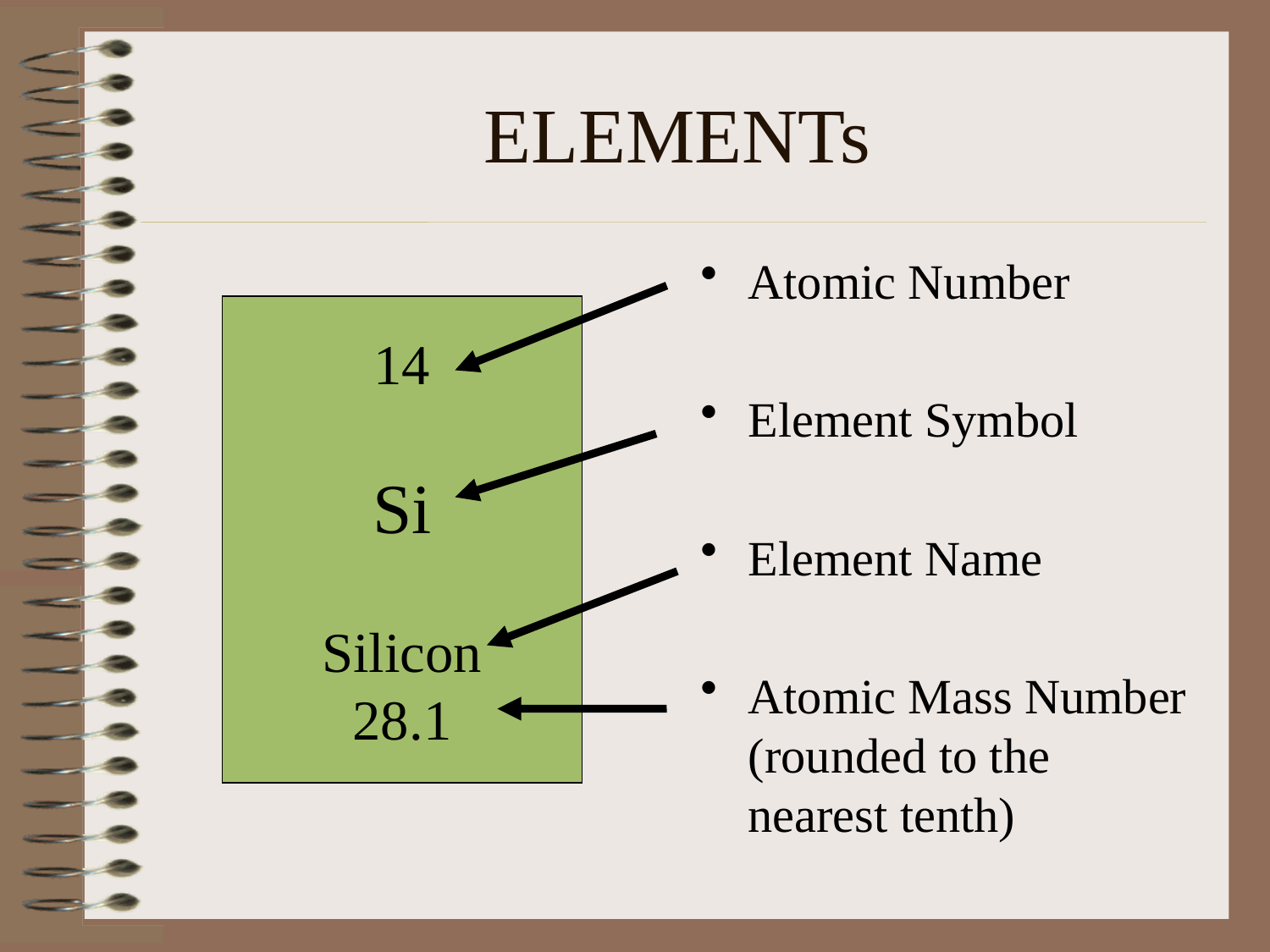

# ELEMENTs
Atomic Number

Element Symbol

Element Name

Atomic Mass Number (rounded to the nearest tenth)

14

Si

Silicon
28.1